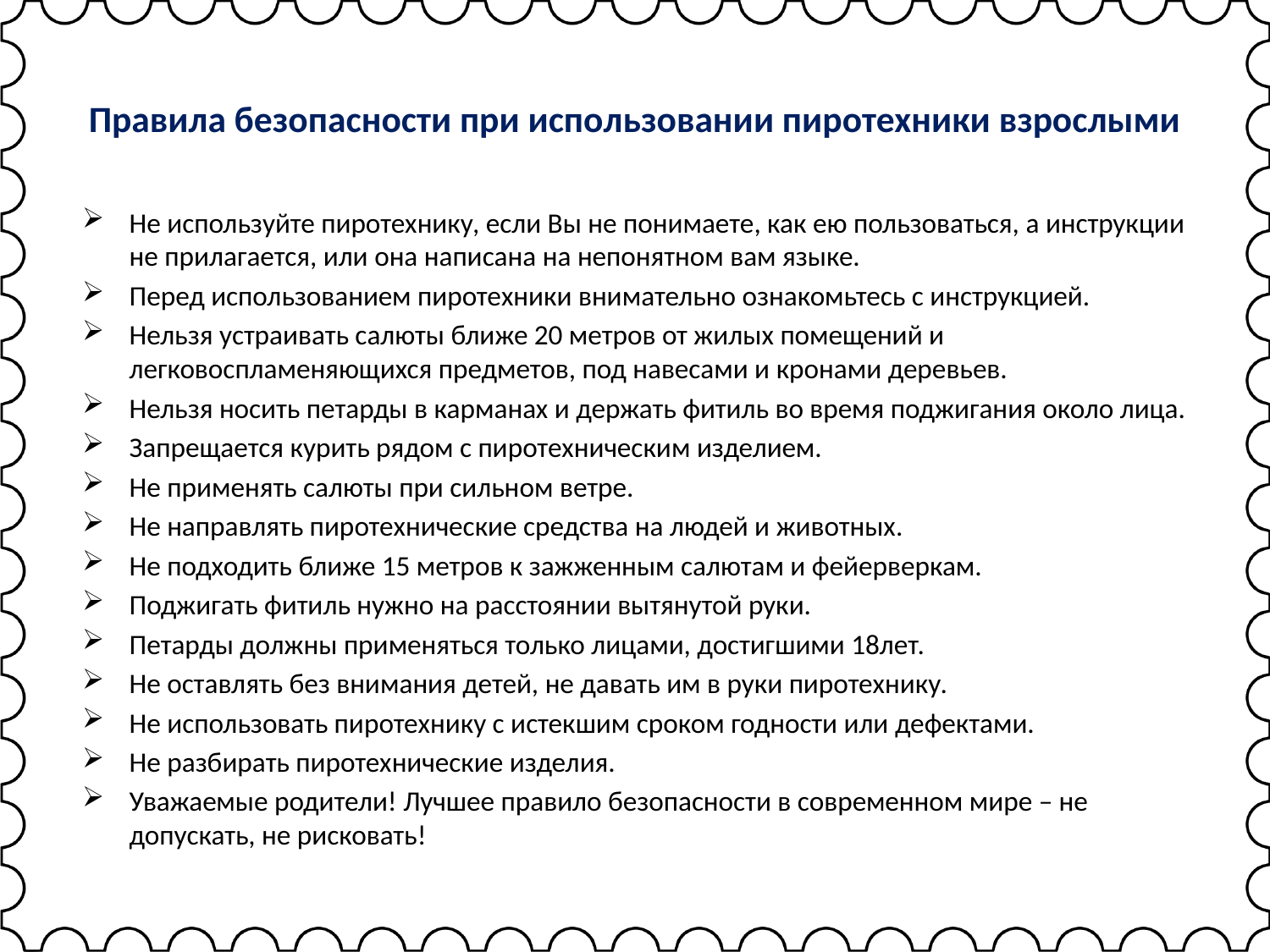

# Правила безопасности при использовании пиротехники взрослыми
Не используйте пиротехнику, если Вы не понимаете, как ею пользоваться, а инструкции не прилагается, или она написана на непонятном вам языке.
Перед использованием пиротехники внимательно ознакомьтесь с инструкцией.
Нельзя устраивать салюты ближе 20 метров от жилых помещений и легковоспламеняющихся предметов, под навесами и кронами деревьев.
Нельзя носить петарды в карманах и держать фитиль во время поджигания около лица.
Запрещается курить рядом с пиротехническим изделием.
Не применять салюты при сильном ветре.
Не направлять пиротехнические средства на людей и животных.
Не подходить ближе 15 метров к зажженным салютам и фейерверкам.
Поджигать фитиль нужно на расстоянии вытянутой руки.
Петарды должны применяться только лицами, достигшими 18лет.
Не оставлять без внимания детей, не давать им в руки пиротехнику.
Не использовать пиротехнику с истекшим сроком годности или дефектами.
Не разбирать пиротехнические изделия.
Уважаемые родители! Лучшее правило безопасности в современном мире – не допускать, не рисковать!